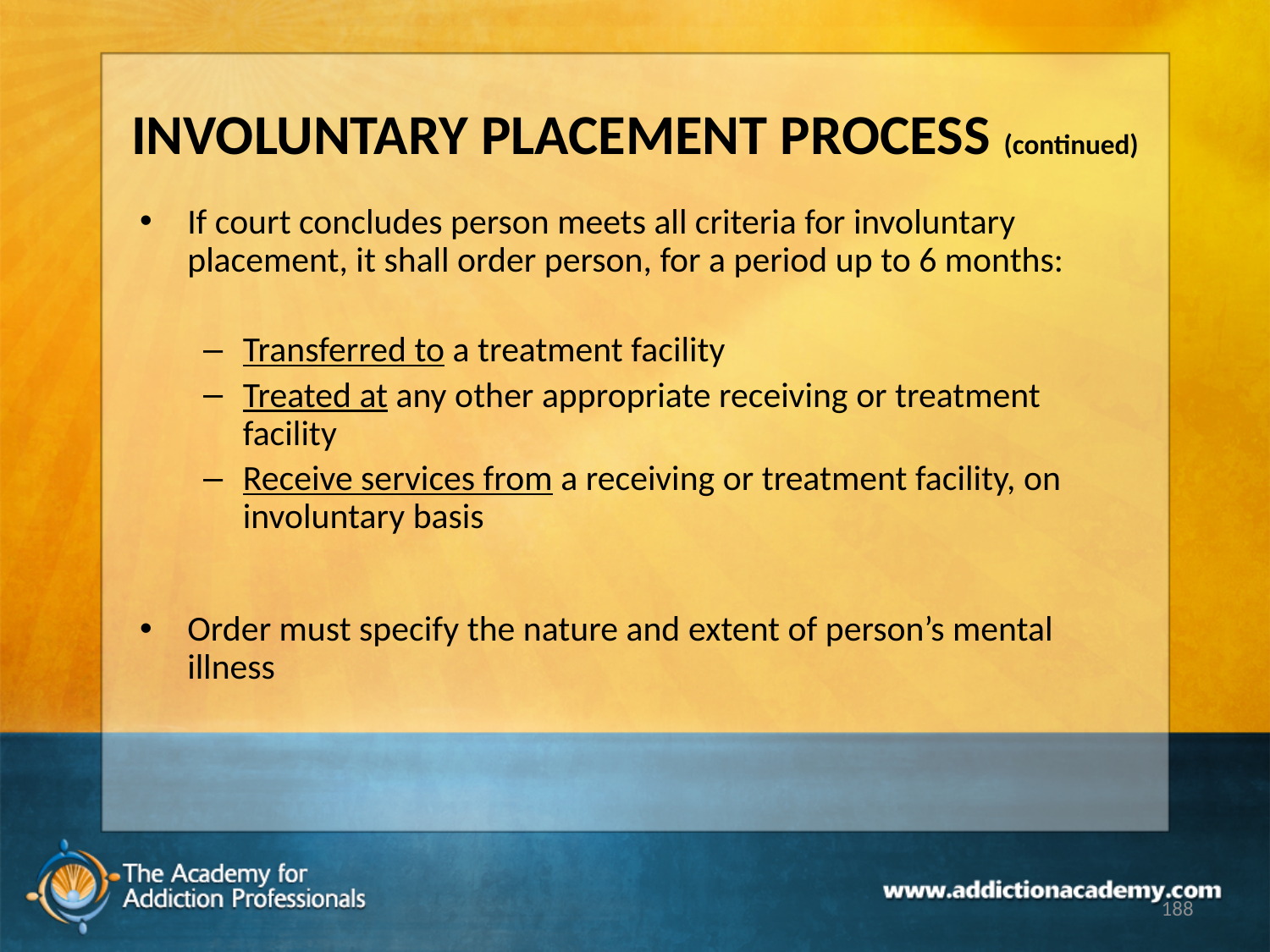

# INVOLUNTARY PLACEMENT PROCESS (continued)
If court concludes person meets all criteria for involuntary placement, it shall order person, for a period up to 6 months:

Transferred to a treatment facility
Treated at any other appropriate receiving or treatment facility
Receive services from a receiving or treatment facility, on involuntary basis

Order must specify the nature and extent of person’s mental illness
188